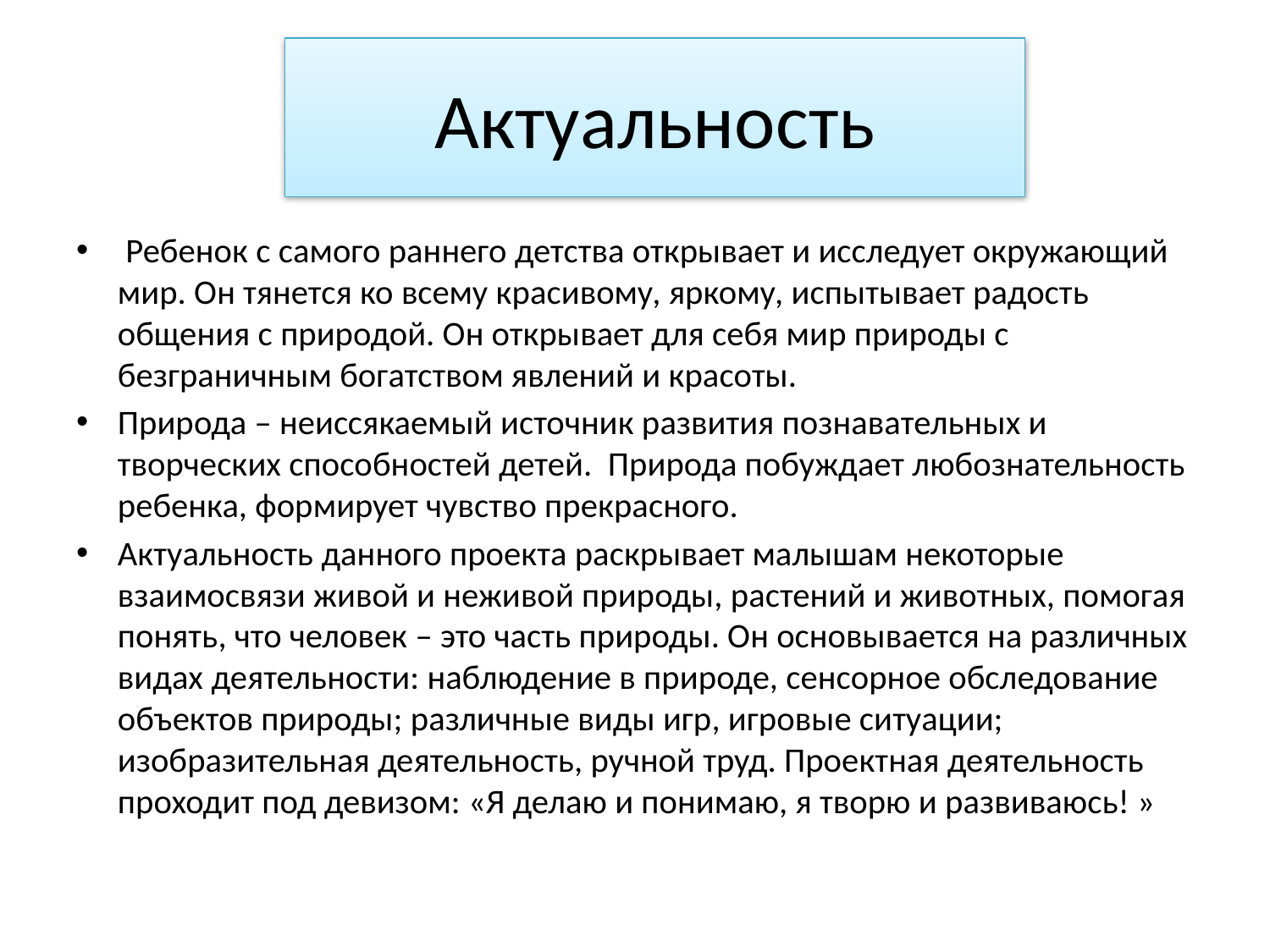

# Актуальность
 Ребенок с самого раннего детства открывает и исследует окружающий мир. Он тянется ко всему красивому, яркому, испытывает радость общения с природой. Он открывает для себя мир природы с безграничным богатством явлений и красоты.
Природа – неиссякаемый источник развития познавательных и творческих способностей детей.  Природа побуждает любознательность ребенка, формирует чувство прекрасного.
Актуальность данного проекта раскрывает малышам некоторые взаимосвязи живой и неживой природы, растений и животных, помогая понять, что человек – это часть природы. Он основывается на различных видах деятельности: наблюдение в природе, сенсорное обследование объектов природы; различные виды игр, игровые ситуации; изобразительная деятельность, ручной труд. Проектная деятельность проходит под девизом: «Я делаю и понимаю, я творю и развиваюсь! »